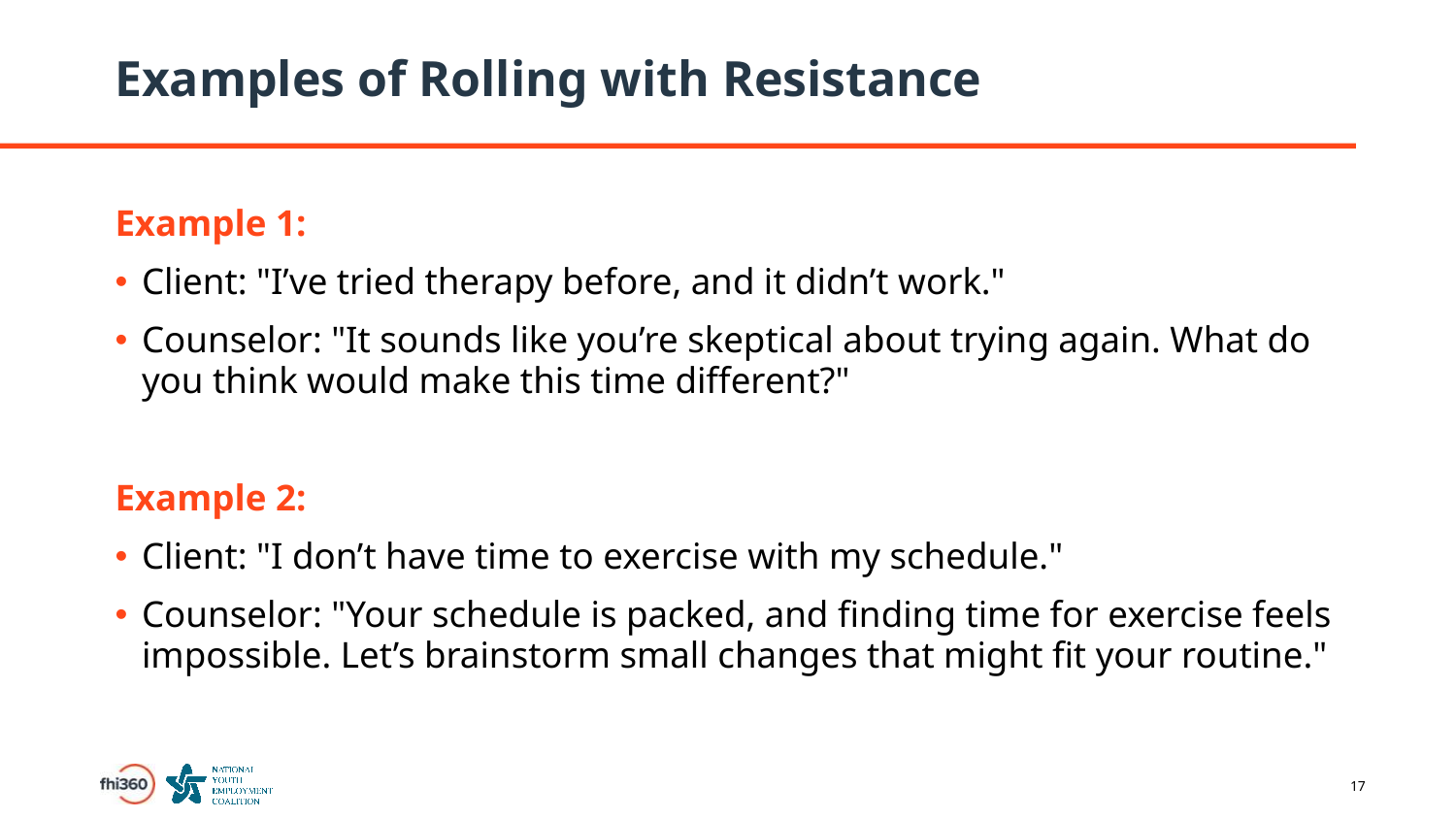

# Examples of Rolling with Resistance
Example 1:
Client: "I’ve tried therapy before, and it didn’t work."
Counselor: "It sounds like you’re skeptical about trying again. What do you think would make this time different?"

Example 2:
Client: "I don’t have time to exercise with my schedule."
Counselor: "Your schedule is packed, and finding time for exercise feels impossible. Let’s brainstorm small changes that might fit your routine."